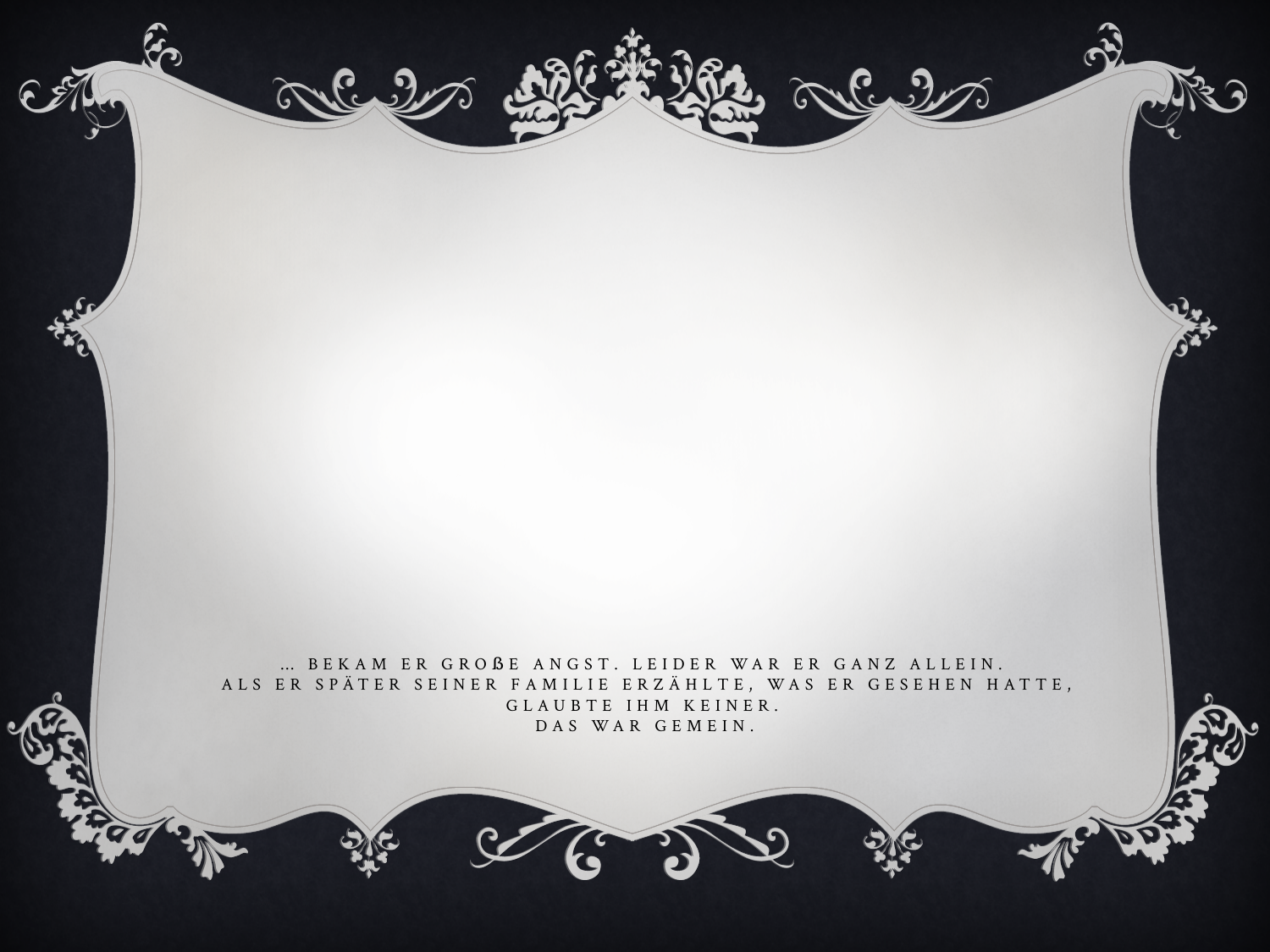

… bekam Er große Angst. Leider war er ganz allein.
Als er später seiner Familie erzählte, was er gesehen hatte, glaubte ihm keiner.
Das war gemein.